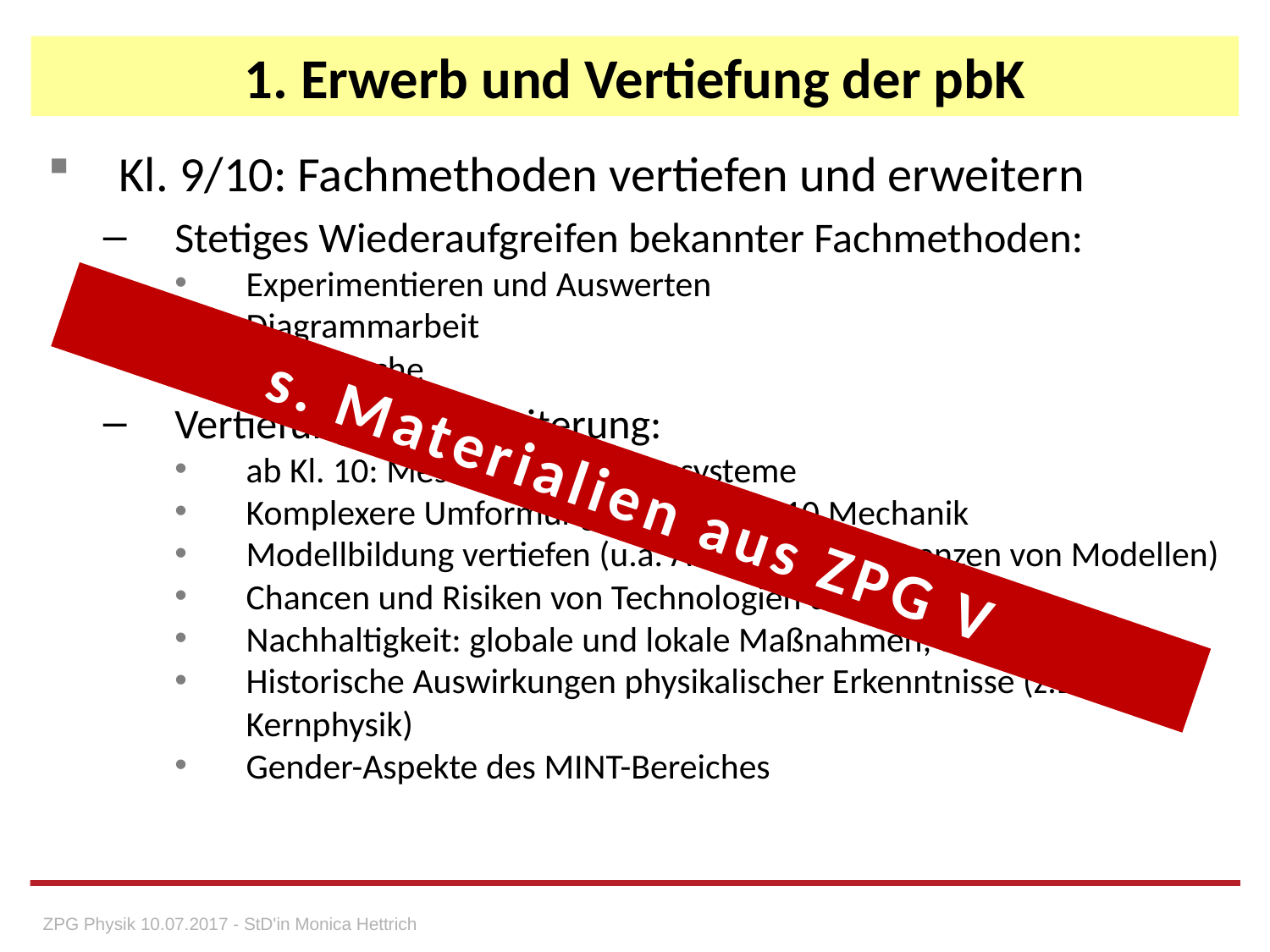

# 1. Erwerb und Vertiefung der pbK
Kl. 9/10: Fachmethoden vertiefen und erweitern
Stetiges Wiederaufgreifen bekannter Fachmethoden:
Experimentieren und Auswerten
Diagrammarbeit
Fachsprache
Vertiefung und Erweiterung:
ab Kl. 10: Messwerterfassungssysteme
Komplexere Umformungen, v.a. in Kl. 10 Mechanik
Modellbildung vertiefen (u.a. Atommodelle, Grenzen von Modellen)
Chancen und Risiken von Technologien diskutieren
Nachhaltigkeit: globale und lokale Maßnahmen, Szenarien …
Historische Auswirkungen physikalischer Erkenntnisse (z.B. Kernphysik)
Gender-Aspekte des MINT-Bereiches
s. Materialien aus ZPG V
ZPG Physik 10.07.2017 - StD'in Monica Hettrich